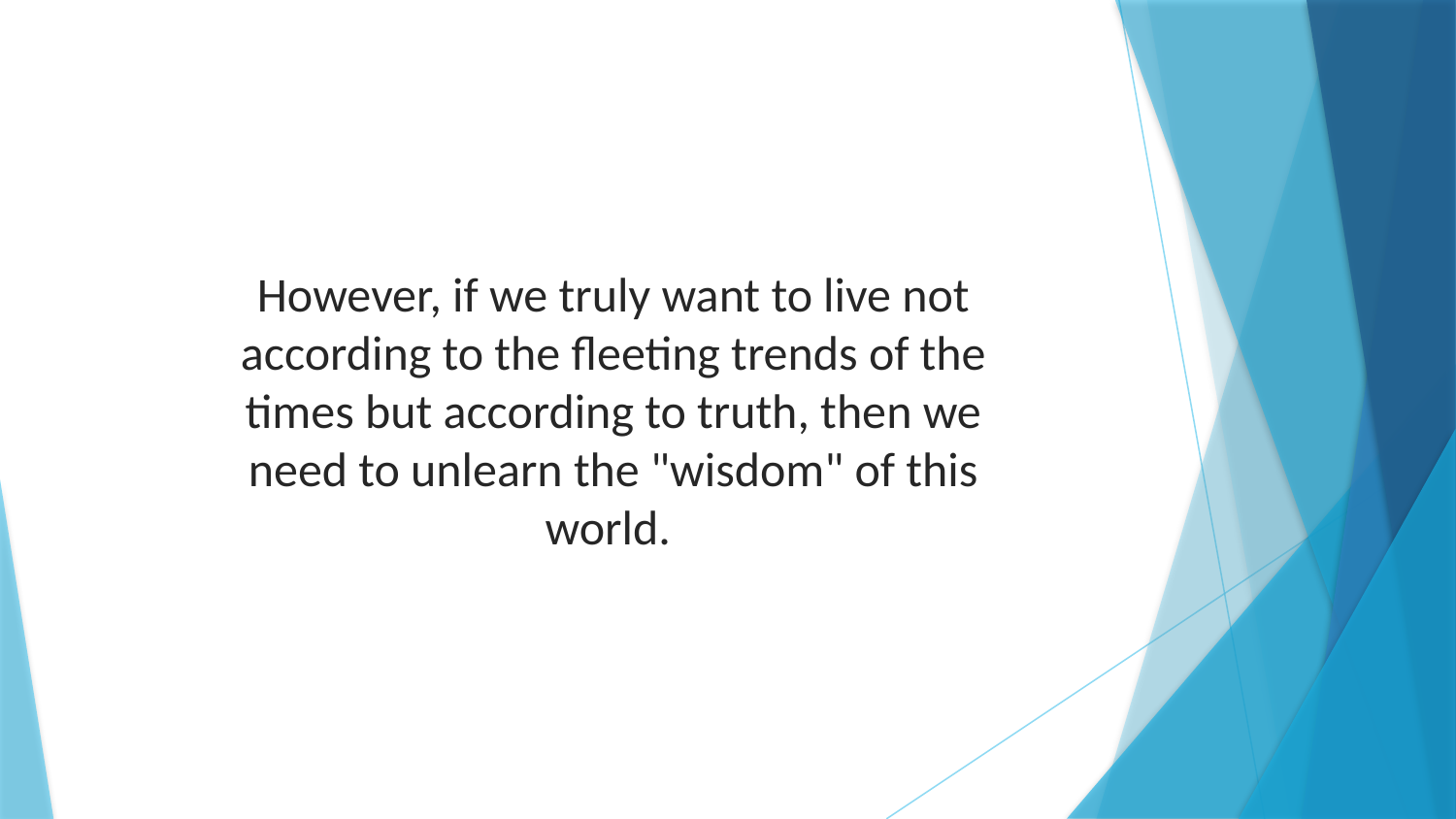

However, if we truly want to live not according to the fleeting trends of the times but according to truth, then we need to unlearn the "wisdom" of this world.